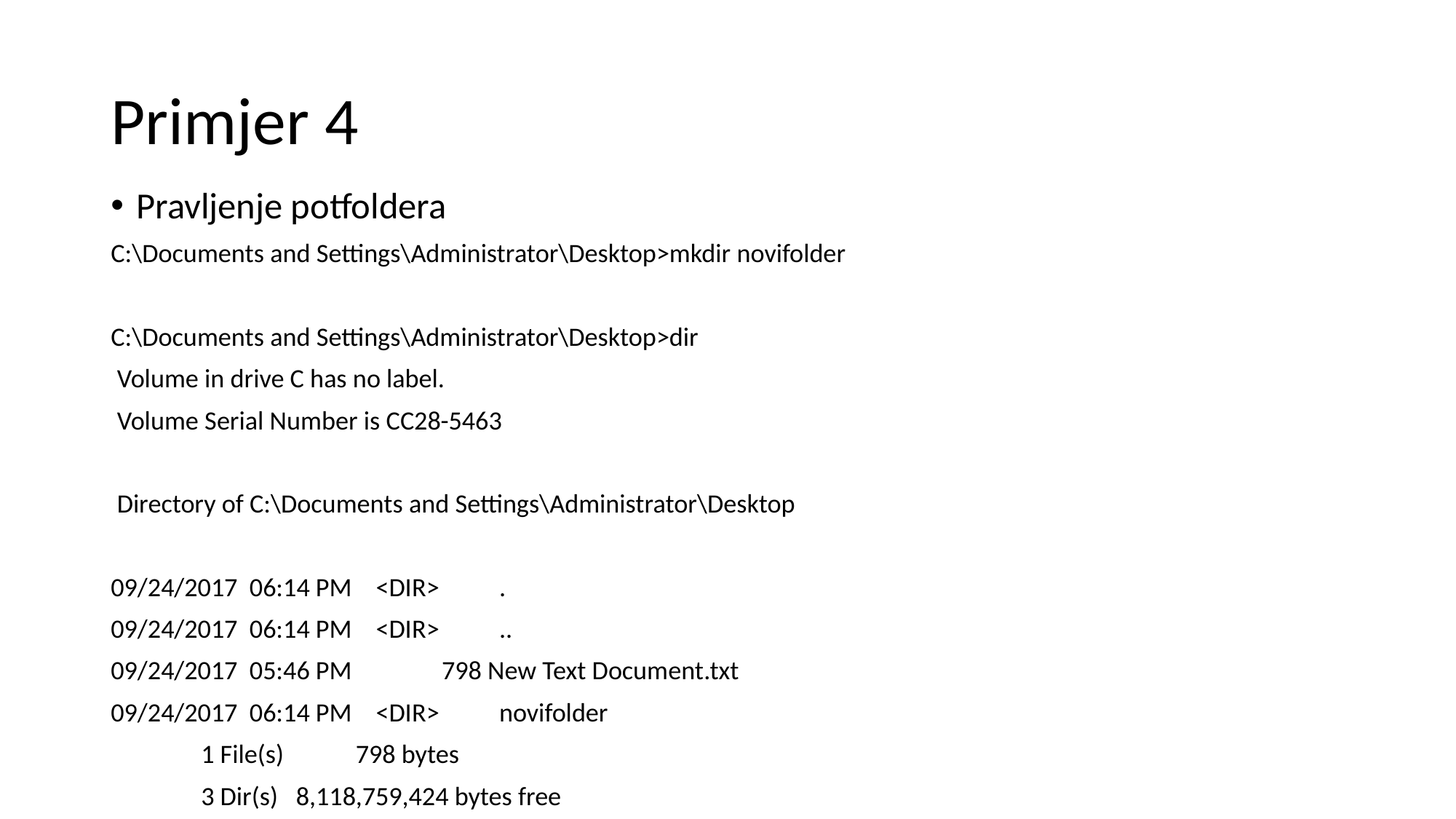

# Primjer 4
Pravljenje potfoldera
C:\Documents and Settings\Administrator\Desktop>mkdir novifolder

C:\Documents and Settings\Administrator\Desktop>dir
 Volume in drive C has no label.
 Volume Serial Number is CC28-5463

 Directory of C:\Documents and Settings\Administrator\Desktop

09/24/2017  06:14 PM    <DIR>          .
09/24/2017  06:14 PM    <DIR>          ..
09/24/2017  05:46 PM               798 New Text Document.txt
09/24/2017  06:14 PM    <DIR>          novifolder
               1 File(s)            798 bytes
               3 Dir(s)   8,118,759,424 bytes free